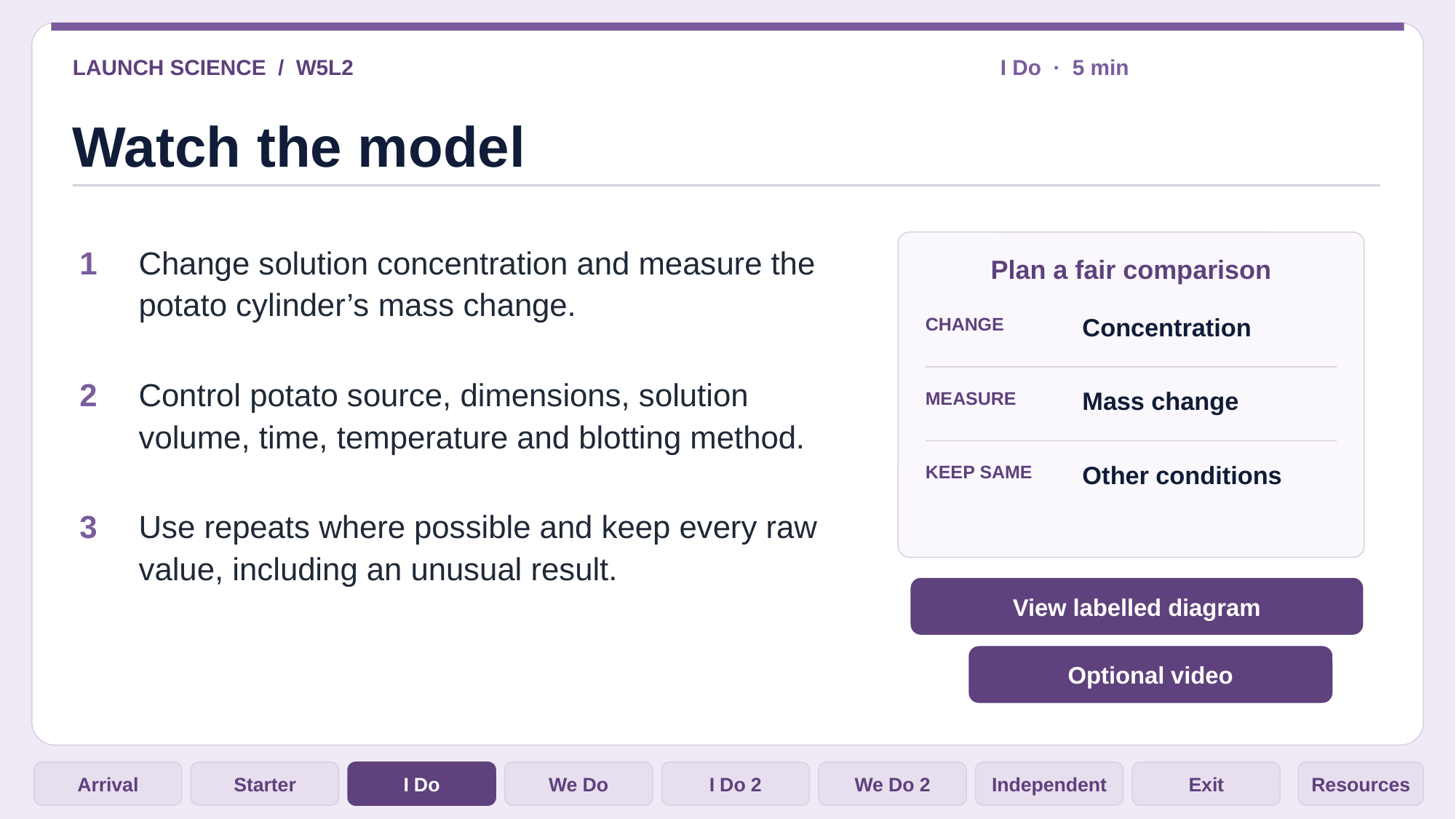

LAUNCH SCIENCE  /  W5L2
I Do  ·  5 min
Watch the model

1
Change solution concentration and measure the potato cylinder’s mass change.
Plan a fair comparison
Concentration
CHANGE

2
Control potato source, dimensions, solution volume, time, temperature and blotting method.
Mass change
MEASURE

Other conditions
KEEP SAME
3
Use repeats where possible and keep every raw value, including an unusual result.
View labelled diagram
Optional video
Arrival
Starter
I Do
We Do
I Do 2
We Do 2
Independent
Exit
Resources